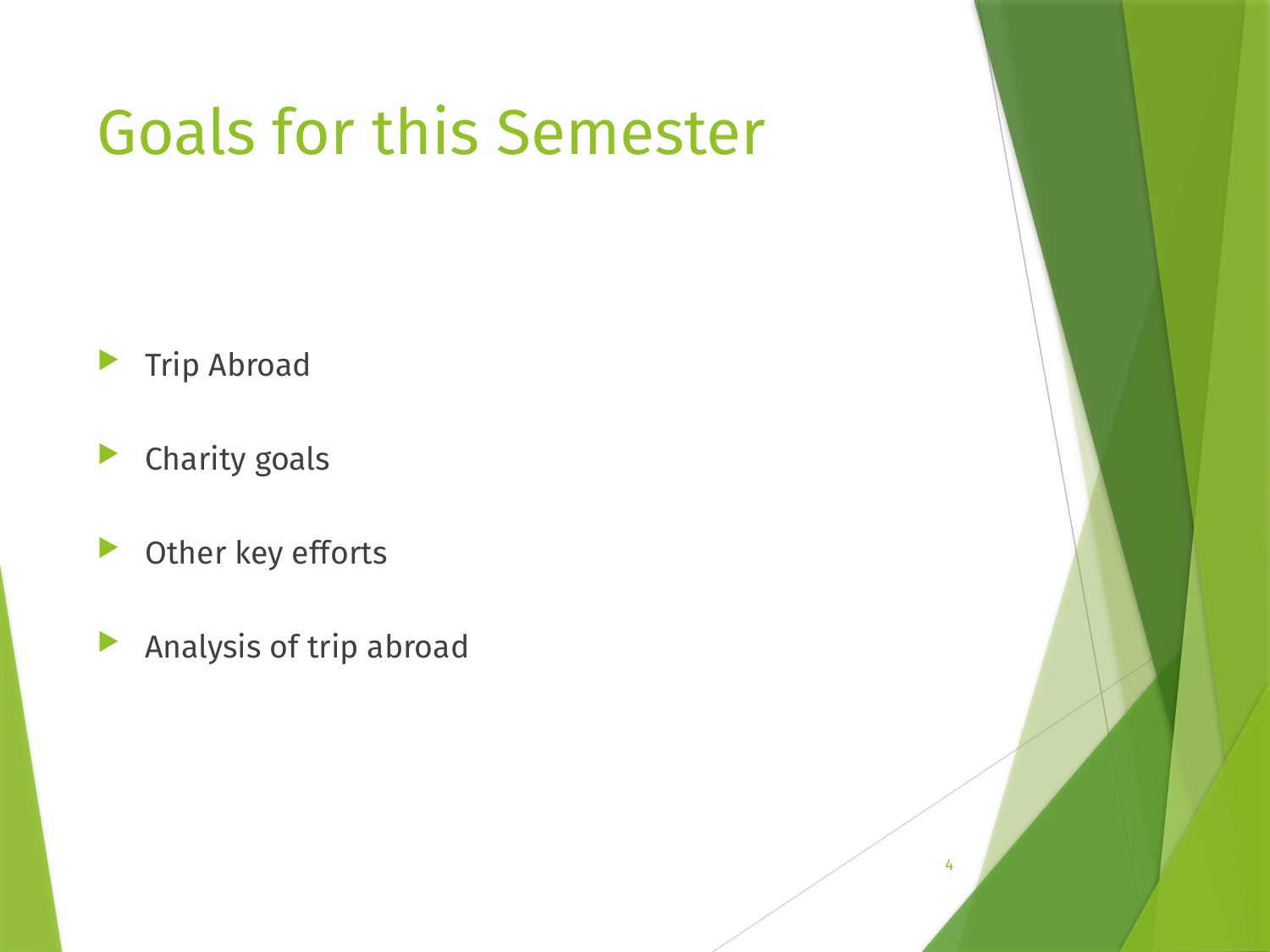

# Goals for this Semester
Trip Abroad
Charity goals
Other key efforts
Analysis of trip abroad
4